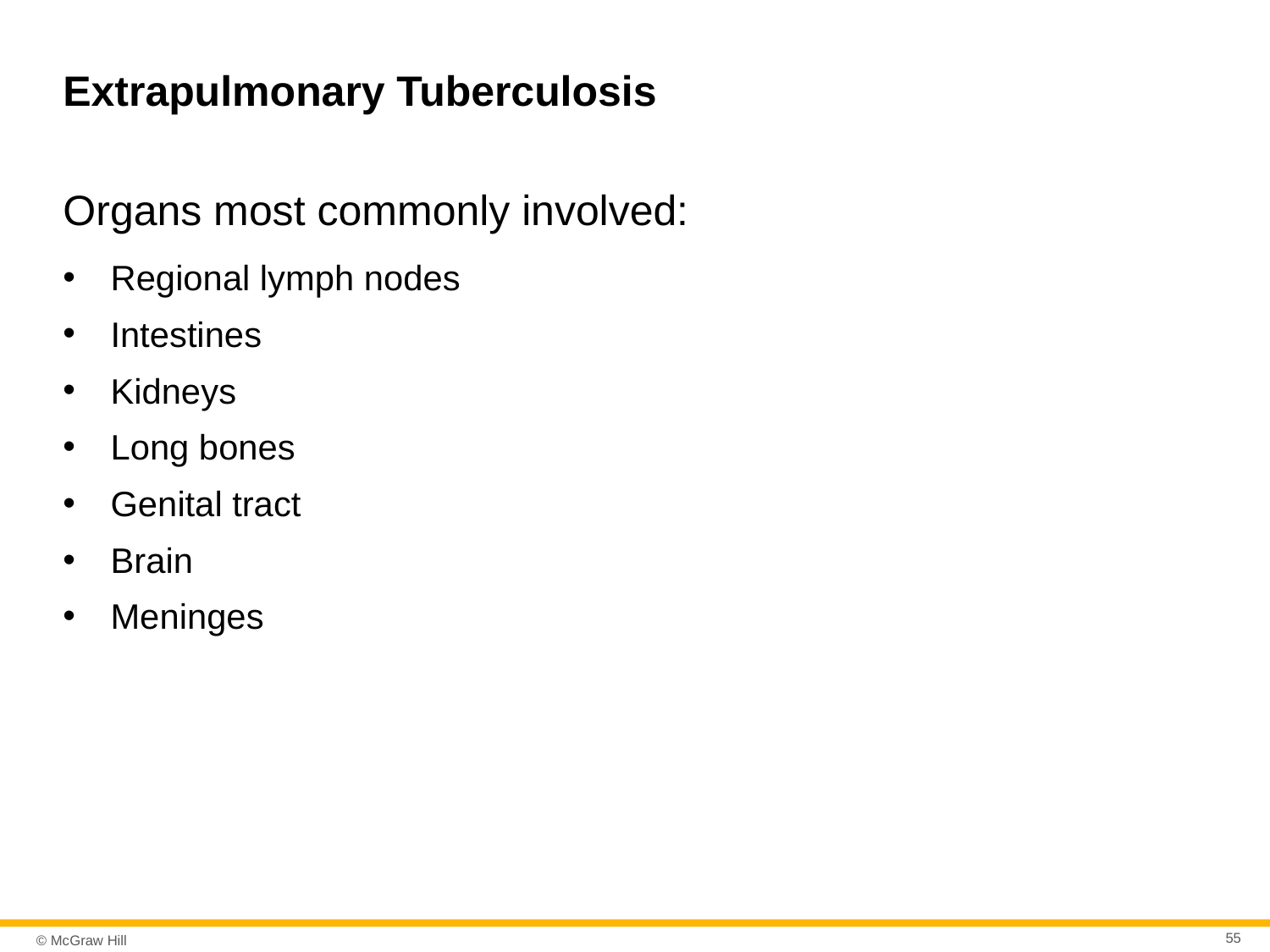

# Extrapulmonary Tuberculosis
Organs most commonly involved:
Regional lymph nodes
Intestines
Kidneys
Long bones
Genital tract
Brain
Meninges